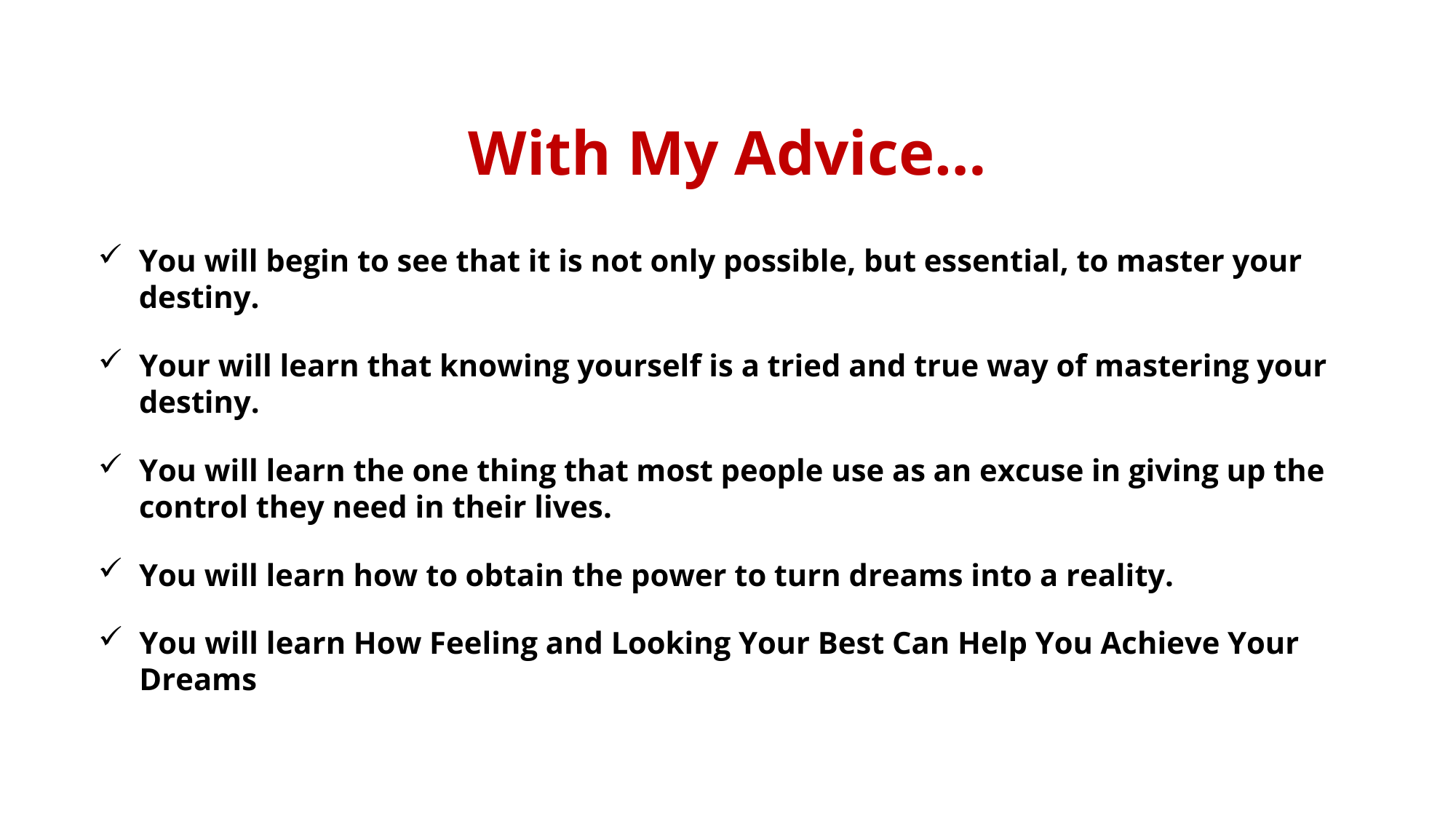

With My Advice…
You will begin to see that it is not only possible, but essential, to master your destiny.
Your will learn that knowing yourself is a tried and true way of mastering your destiny.
You will learn the one thing that most people use as an excuse in giving up the control they need in their lives.
You will learn how to obtain the power to turn dreams into a reality.
You will learn How Feeling and Looking Your Best Can Help You Achieve Your Dreams